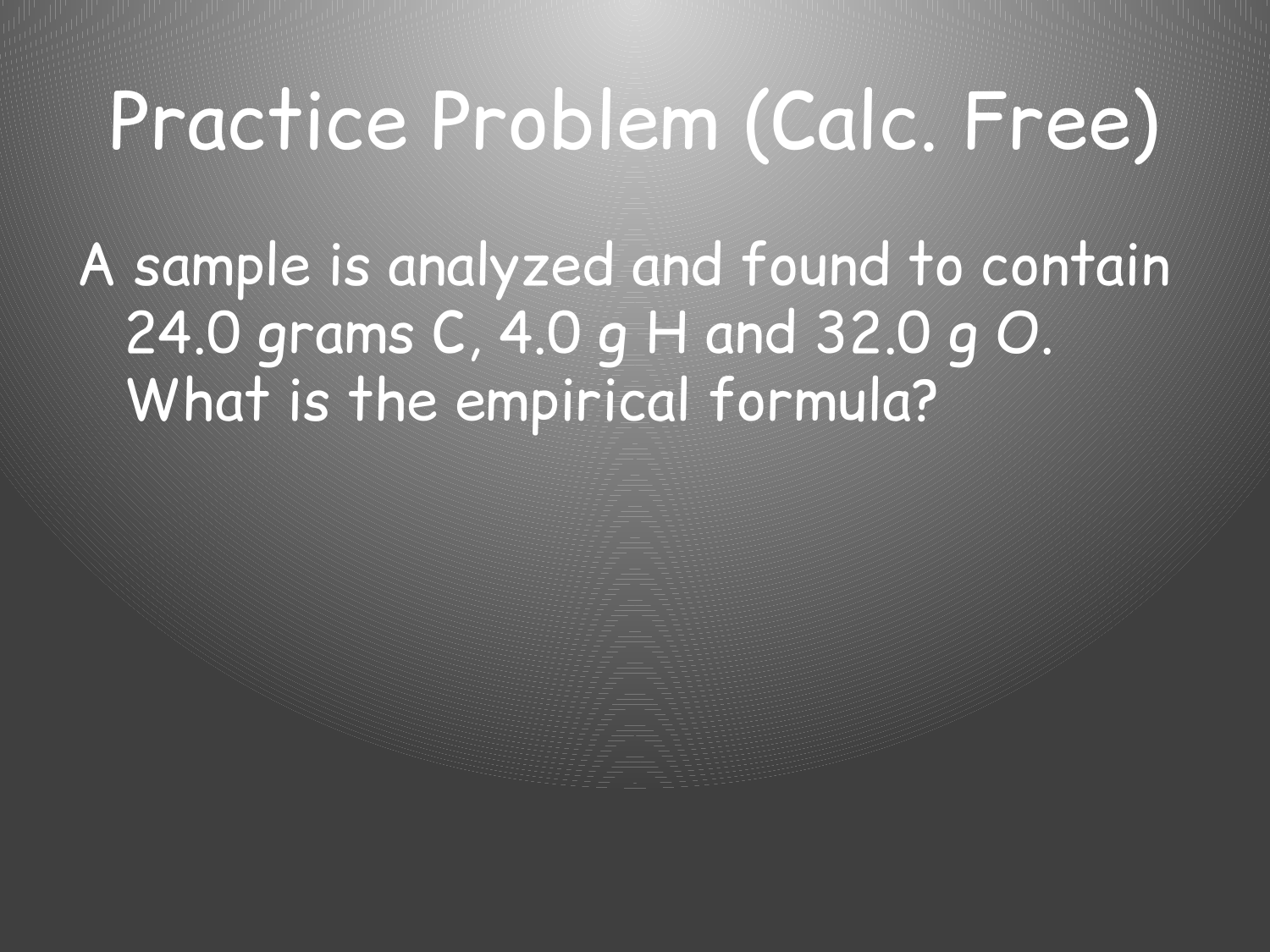

# Practice Problem (Calc. Free)
A sample is analyzed and found to contain 24.0 grams C, 4.0 g H and 32.0 g O. What is the empirical formula?